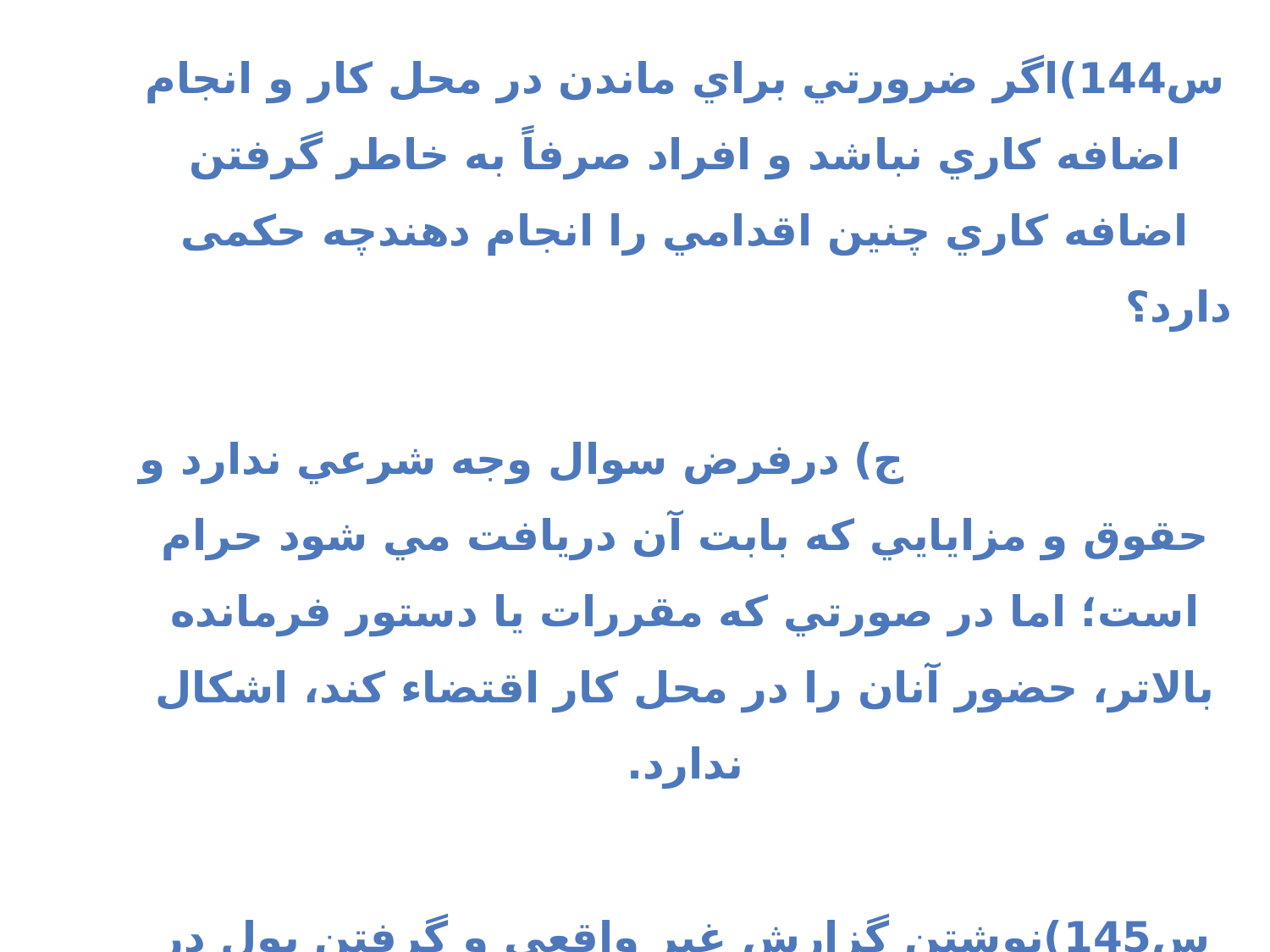

س144)اگر ضرورتي براي ماندن در محل كار و انجام اضافه كاري نباشد و افراد صرفاً به خاطر گرفتن اضافه كاري چنين اقدامي را انجام دهندچه حکمی دارد؟                                                                                                                                                                      ج) درفرض سوال وجه شرعي ندارد و حقوق و مزايايي كه بابت آن دريافت مي شود حرام است؛ اما در صورتي كه مقررات يا دستور فرمانده بالاتر، حضور آنان را در محل كار اقتضاء كند، اشكال ندارد.

س145)نوشتن گزارش غير واقعي و گرفتن پول در برابر ساعات اضافه كاري كه در برابر آن كاري انجام نشده ، چه حکمی دارد؟                                                                                                                                              ج)جايز نيست و اگر شخصي بر اين اساس اضافه كاري دريافت كرد، واجب است پول هاي اضافي را كه مستحق دريافت آن نبوده برگرداند و بنا بر فرض سوال اضافه كاري وجه شرعي ندارد و وجوهي كه بابت آن دريافت كرده اشكال دارد.